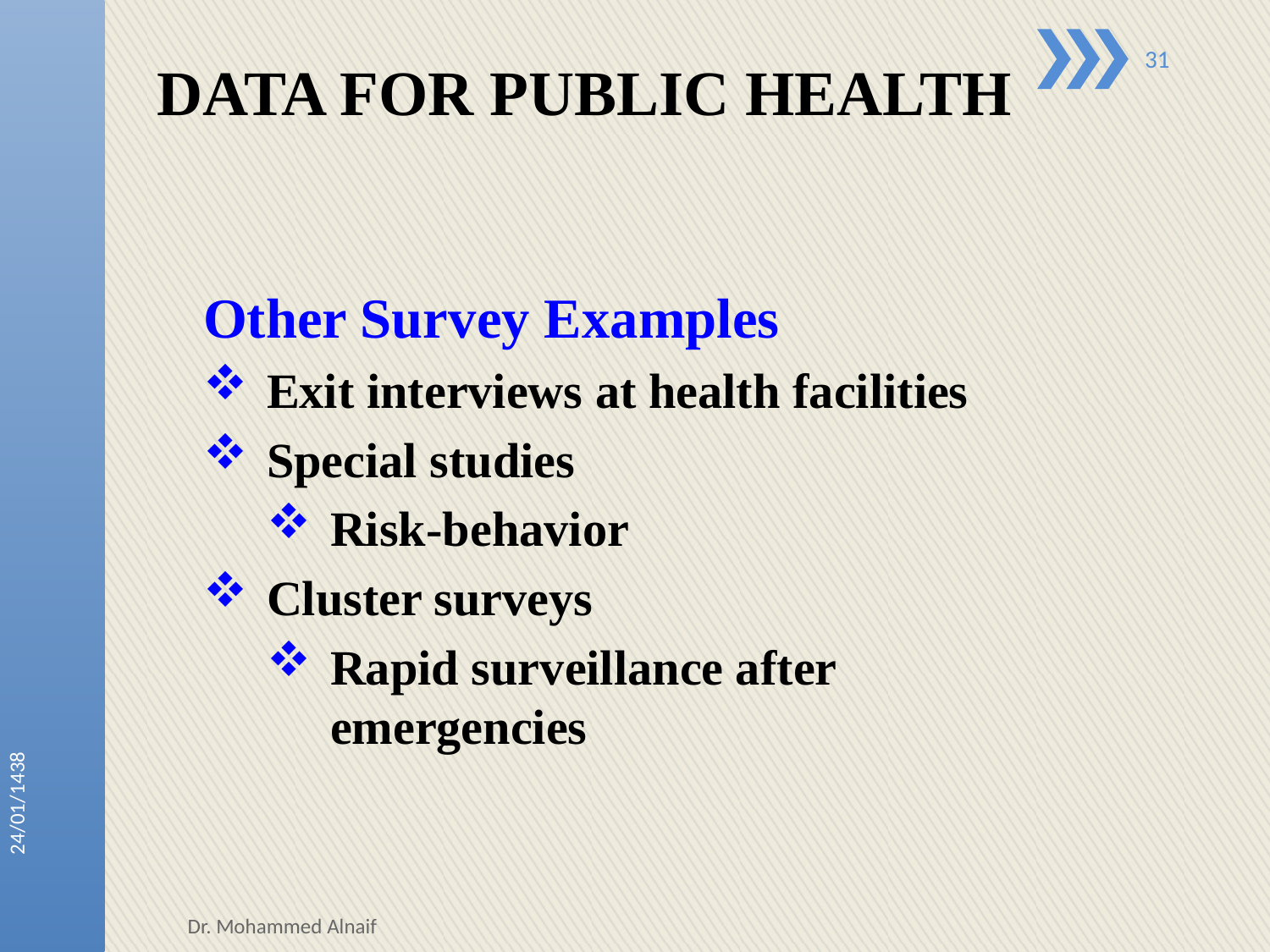

# DATA FOR PUBLIC HEALTH
31
Other Survey Examples
Exit interviews at health facilities
Special studies
Risk-behavior
Cluster surveys
Rapid surveillance after emergencies
24/01/1438
Dr. Mohammed Alnaif